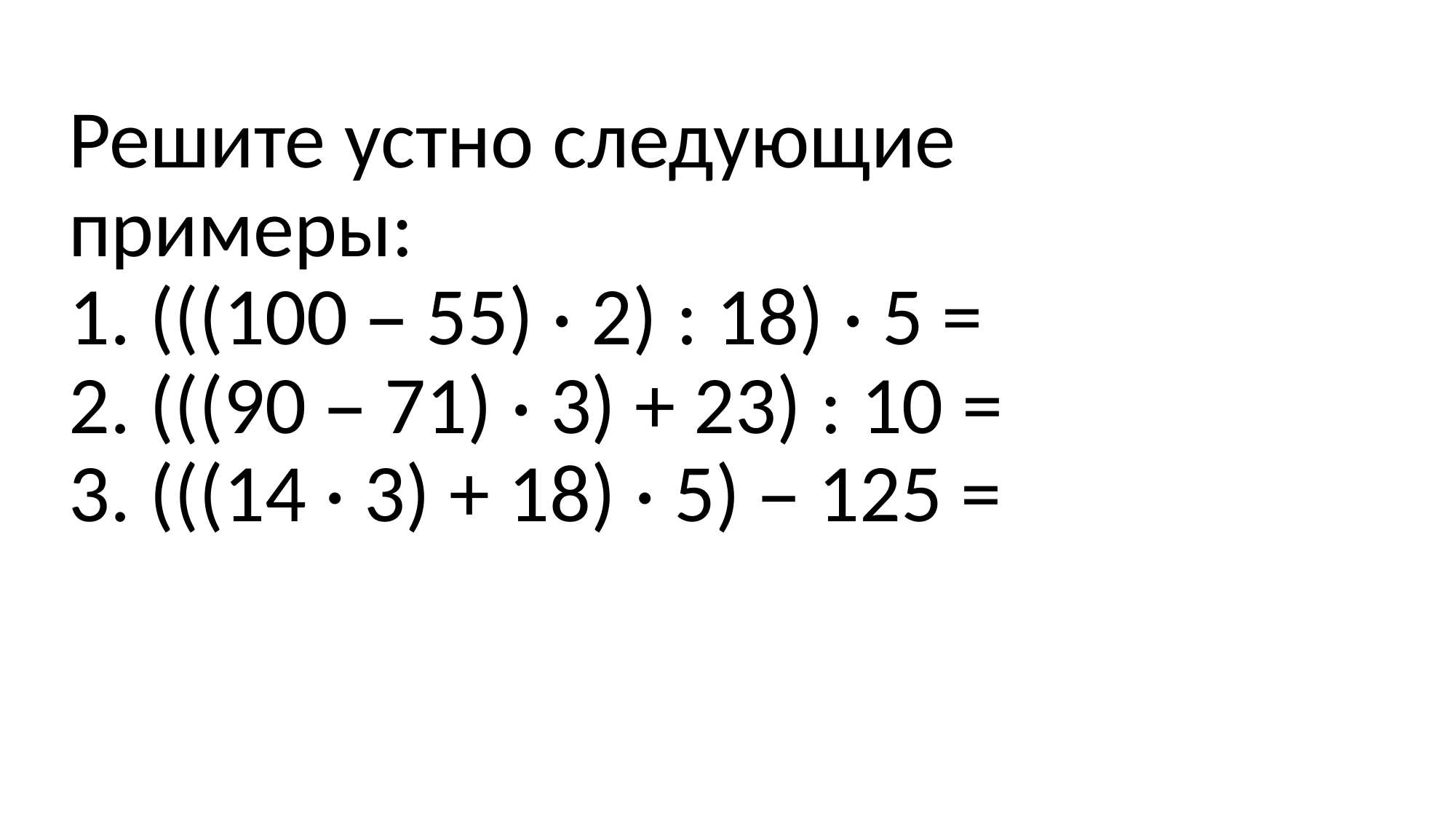

# Решите устно следующие примеры: 1. (((100 – 55) · 2) : 18) · 5 = 2. (((90 – 71) · 3) + 23) : 10 = 3. (((14 · 3) + 18) · 5) – 125 =